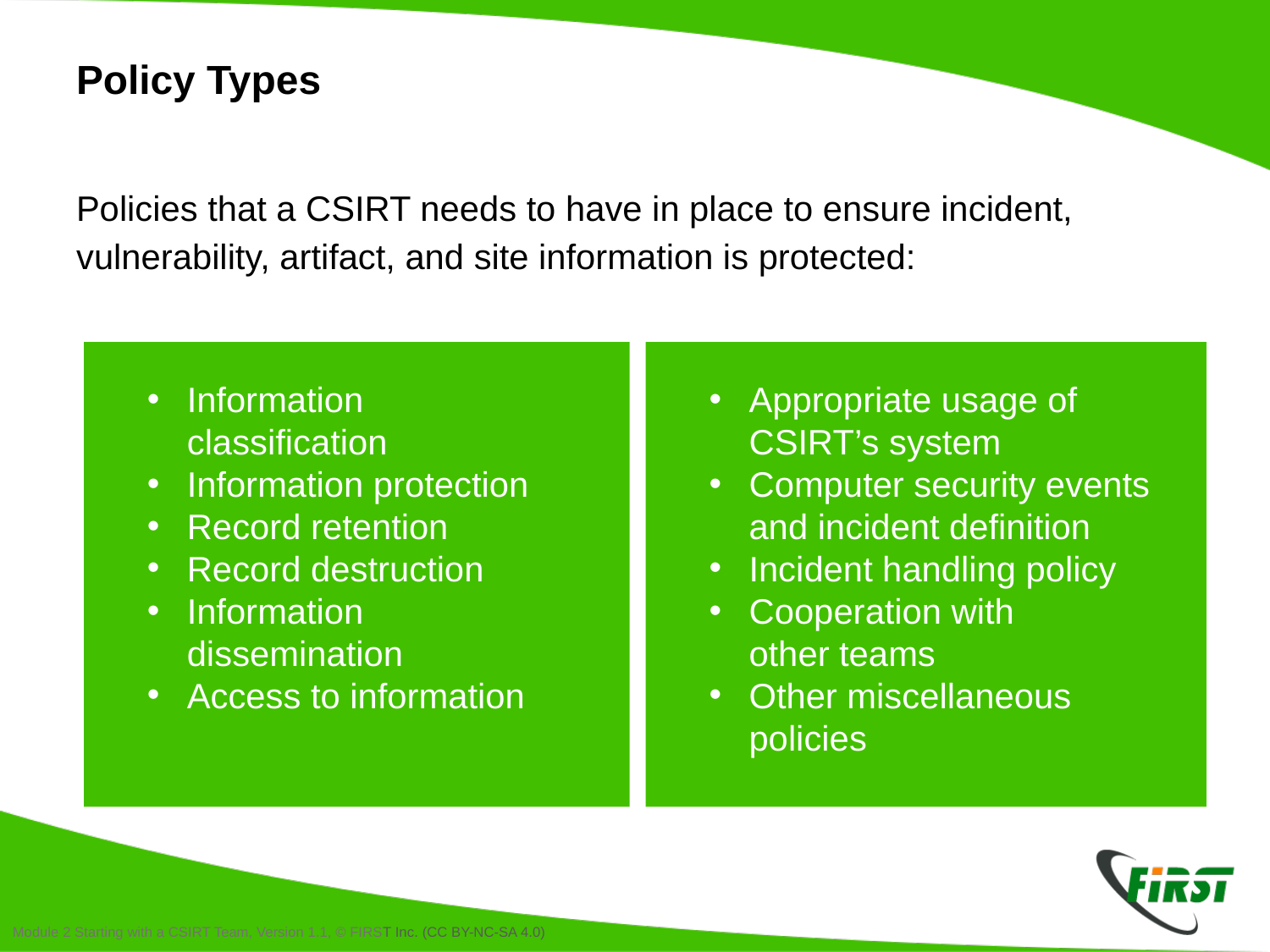

# Policy Types
Policies that a CSIRT needs to have in place to ensure incident, vulnerability, artifact, and site information is protected:
Information
classification
Information protection
Record retention
Record destruction
Information
dissemination
Access to information
Appropriate usage of
CSIRT’s system
Computer security events
and incident definition
Incident handling policy
Cooperation with
other teams
Other miscellaneous
policies